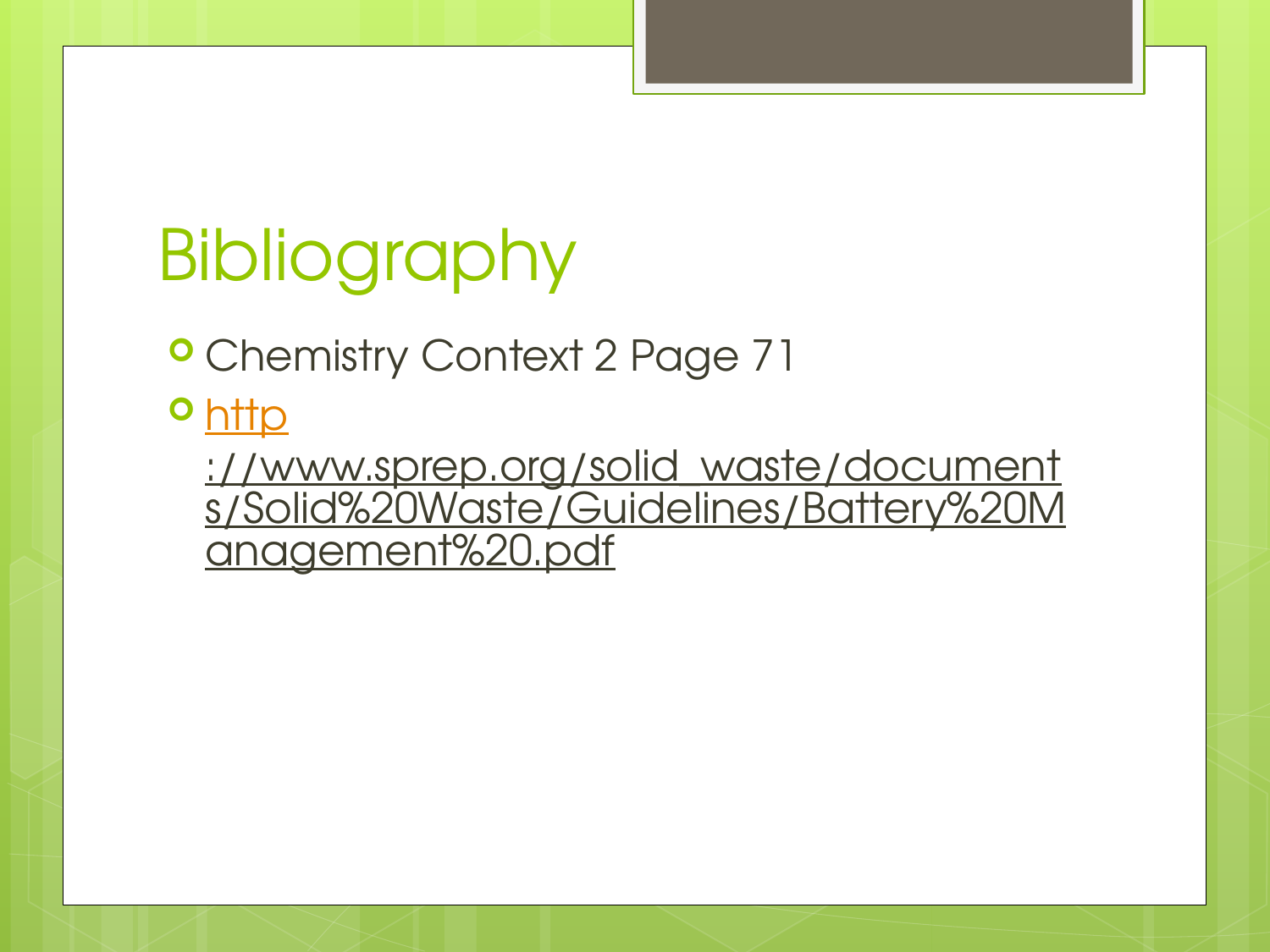

# Bibliography
Chemistry Context 2 Page 71
http://www.sprep.org/solid_waste/documents/Solid%20Waste/Guidelines/Battery%20Management%20.pdf